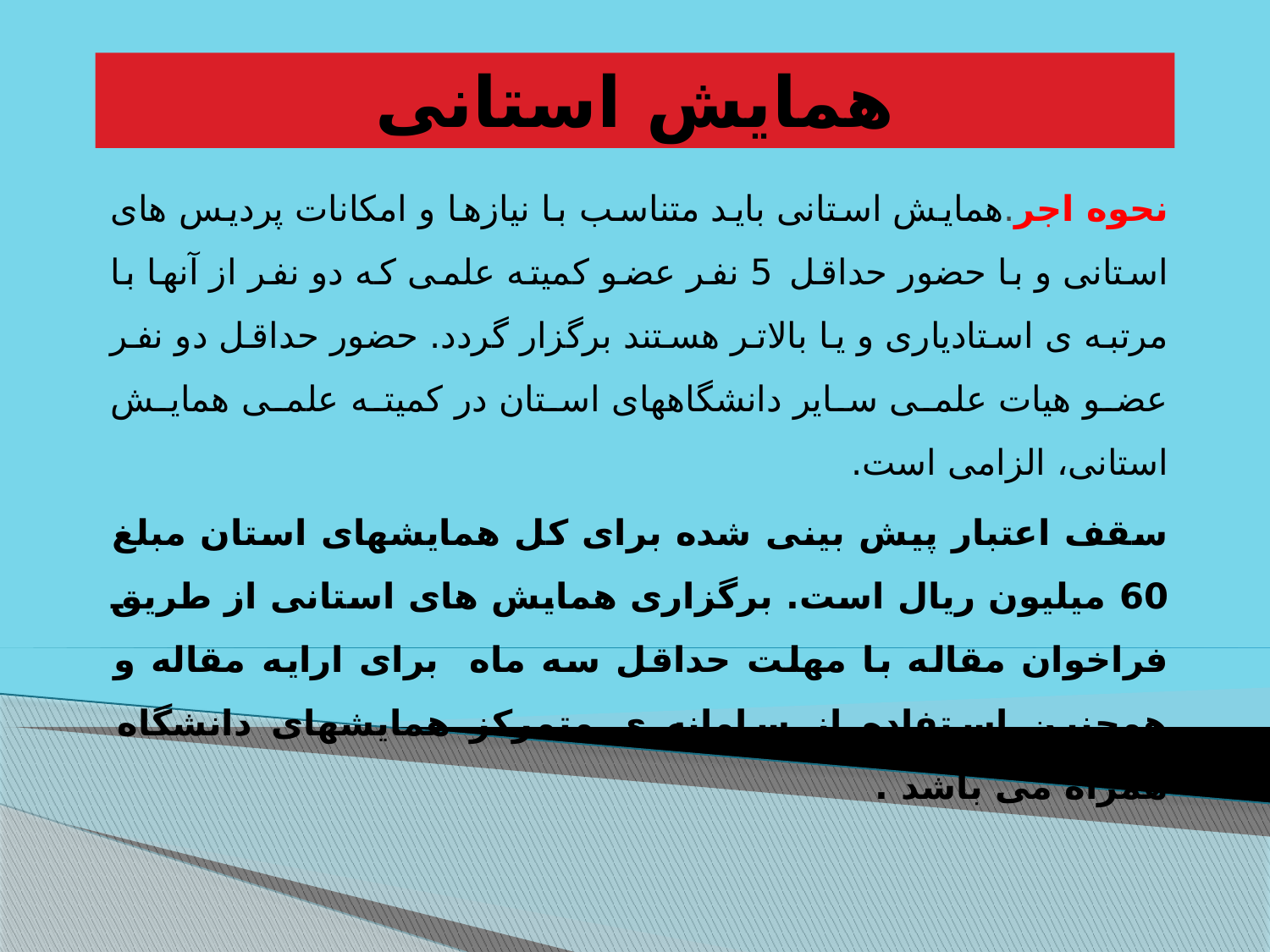

# همایش استانی
نحوه اجر.همایش استانی باید متناسب با نیازها و امکانات پردیس های استانی و با حضور حداقل 5 نفر عضو كمیته علمی كه دو نفر از آنها با مرتبه ی استادیاری و یا بالاتر هستند برگزار گردد. حضور حداقل دو نفر عضو هیات علمی سایر دانشگاههای استان در كمیته علمی همایش استانی، الزامی است.
سقف اعتبار پیش بینی شده برای کل همایشهای استان مبلغ 60 میلیون ریال است. برگزاری همایش های استانی از طریق فراخوان مقاله با مهلت حداقل سه ماه  برای ارایه مقاله و همچنین استفاده از سامانه ی متمرکز همایشهای دانشگاه همراه می باشد .